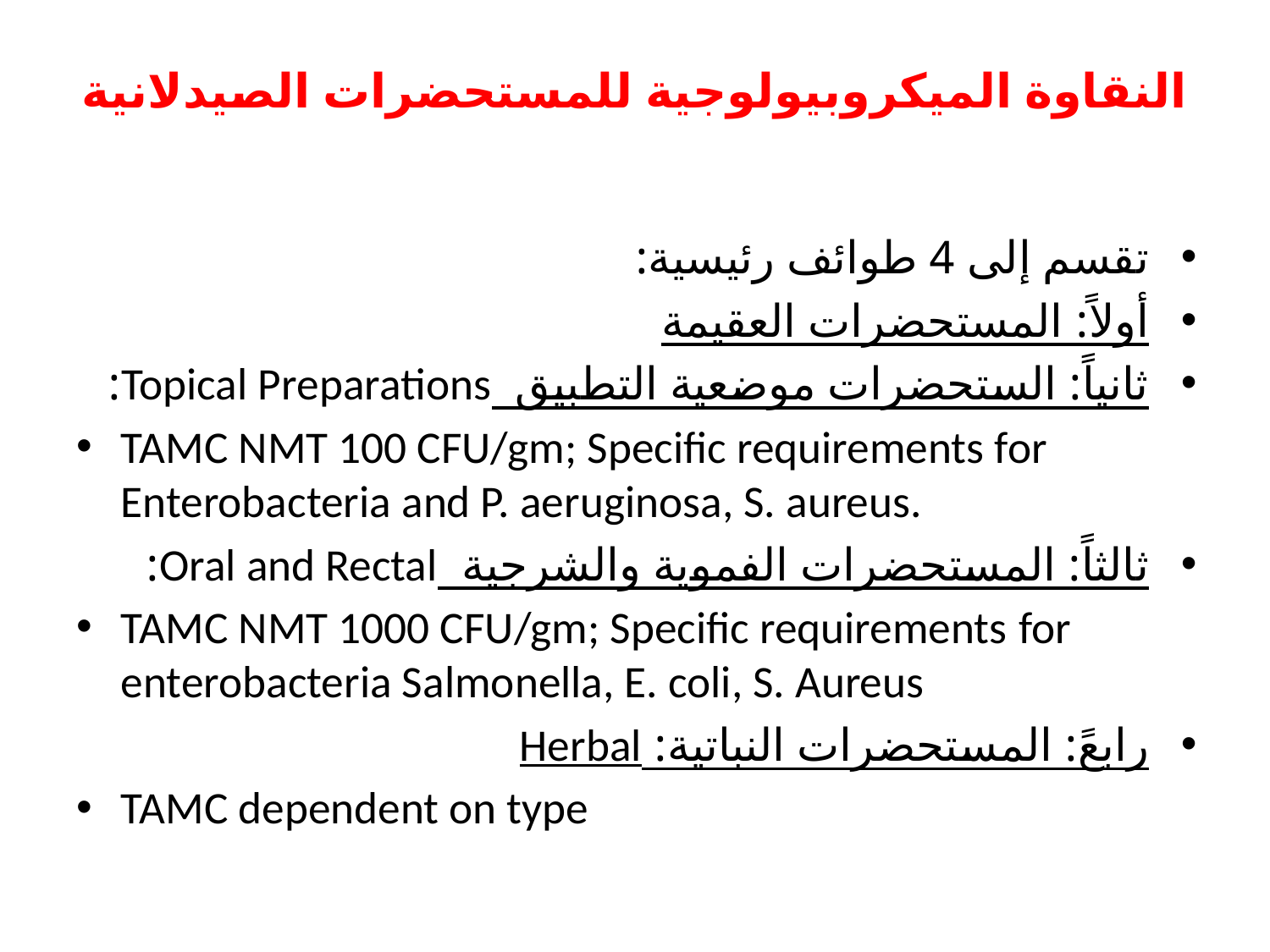

# النقاوة الميكروبيولوجية للمستحضرات الصيدلانية
تقسم إلى 4 طوائف رئيسية:
أولاً: المستحضرات العقيمة
ثانياً: الستحضرات موضعية التطبيق  Topical Preparations:
TAMC NMT 100 CFU/gm; Specific requirements for Enterobacteria and P. aeruginosa, S. aureus.
ثالثاً: المستحضرات الفموية والشرجية  Oral and Rectal:
TAMC NMT 1000 CFU/gm; Specific requirements for enterobacteria Salmonella, E. coli, S. Aureus
رابعً: المستحضرات النباتية: Herbal
TAMC dependent on type